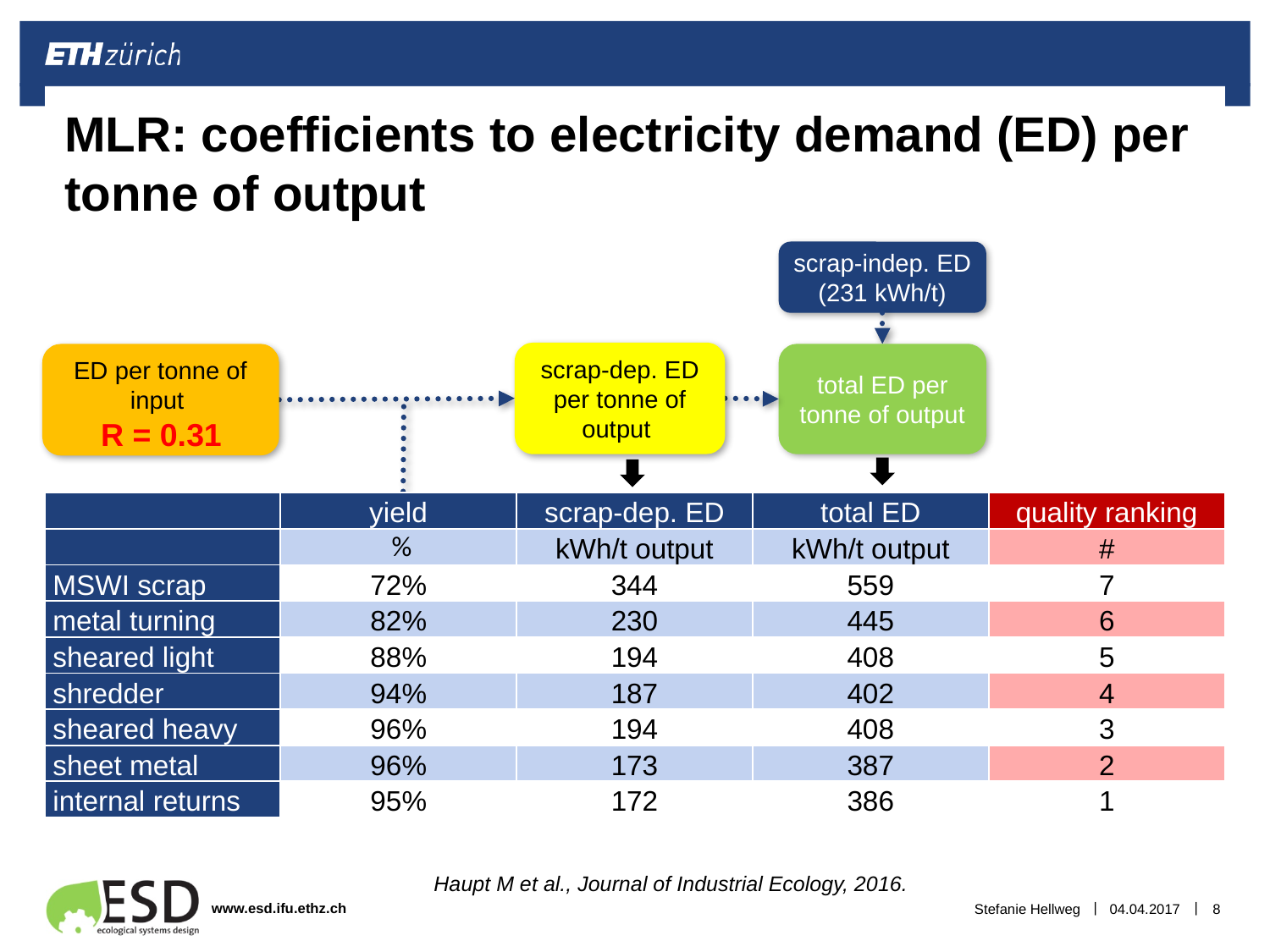

# MLR: coefficients to electricity demand (ED) per tonne of output
scrap-indep. ED
(231 kWh/t)
scrap-dep. ED per tonne of output
ED per tonne of input

total ED per tonne of output
R = 0.31

|  | yield | scrap-dep. ED | total ED | quality ranking |
| --- | --- | --- | --- | --- |
|  | % | kWh/t output | kWh/t output | # |
| MSWI scrap | 72% | 344 | 559 | 7 |
| metal turning | 82% | 230 | 445 | 6 |
| sheared light | 88% | 194 | 408 | 5 |
| shredder | 94% | 187 | 402 | 4 |
| sheared heavy | 96% | 194 | 408 | 3 |
| sheet metal | 96% | 173 | 387 | 2 |
| internal returns | 95% | 172 | 386 | 1 |
Haupt M et al., Journal of Industrial Ecology, 2016.
Stefanie Hellweg
04.04.2017
8